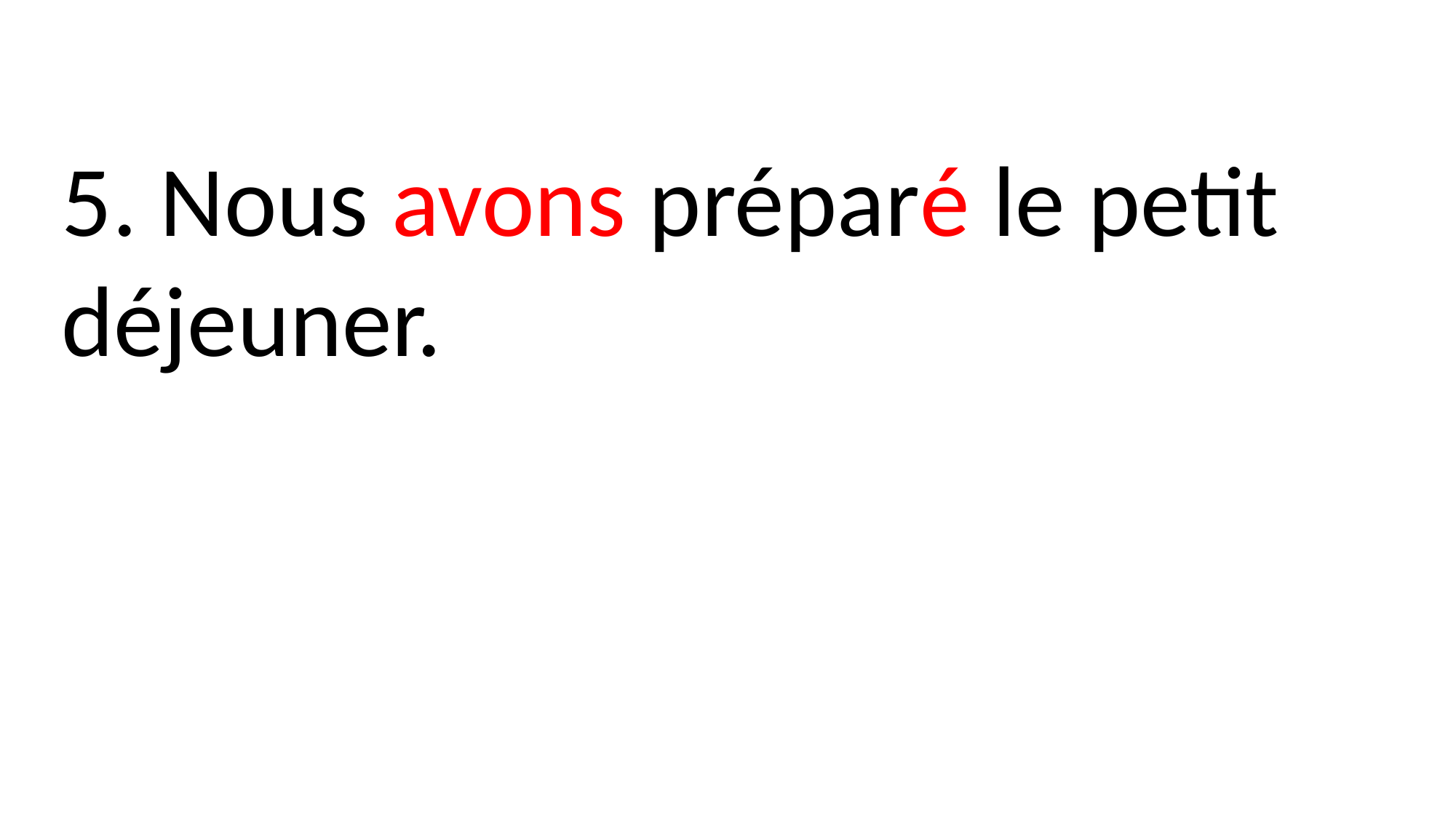

5. Nous avons préparé le petit déjeuner.